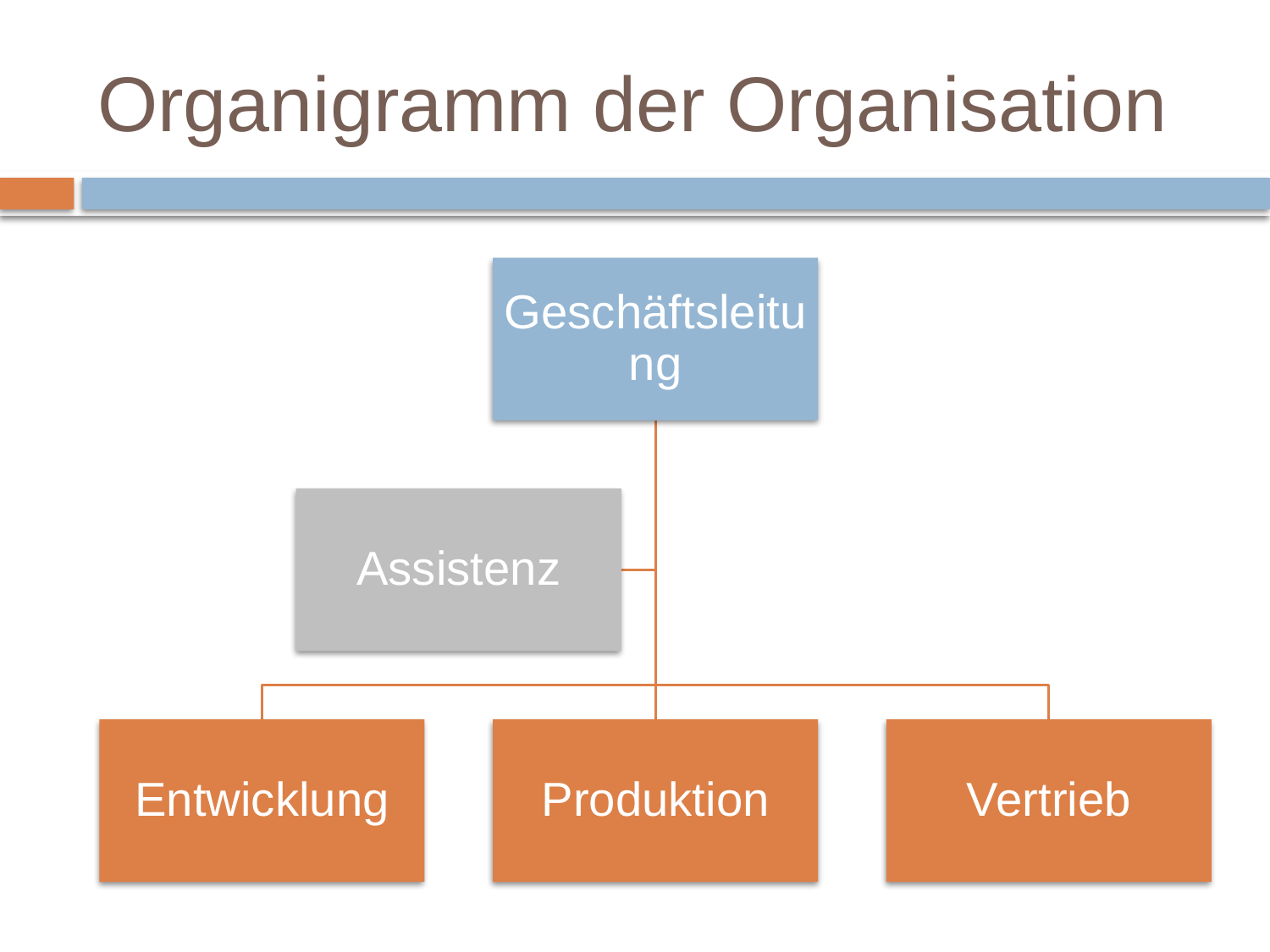

# Organigramm der Organisation
Geschäftsleitung
Entwicklung
Produktion
Vertrieb
Assistenz